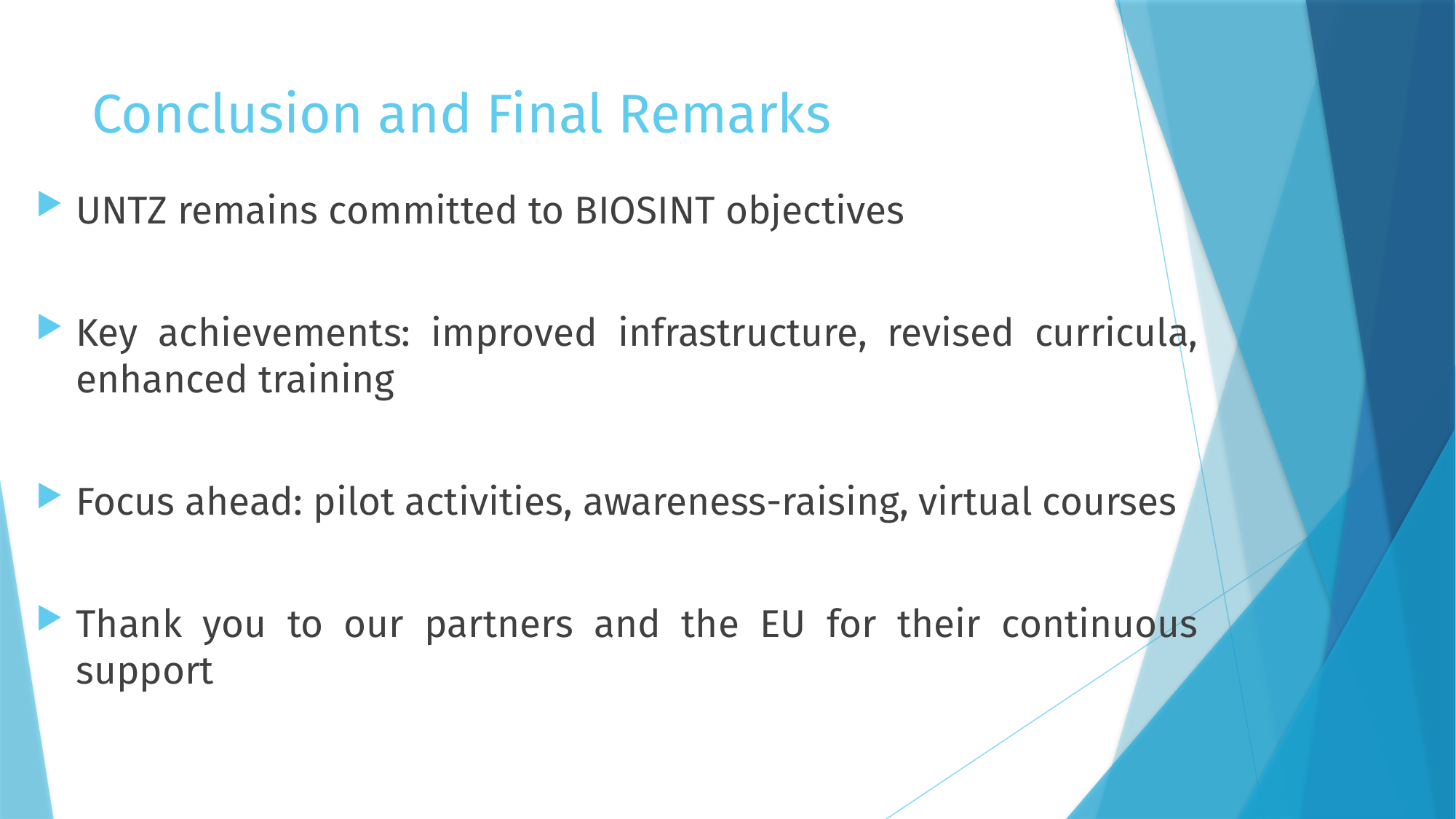

# Conclusion and Final Remarks
UNTZ remains committed to BIOSINT objectives

Key achievements: improved infrastructure, revised curricula, enhanced training

Focus ahead: pilot activities, awareness-raising, virtual courses

Thank you to our partners and the EU for their continuous support